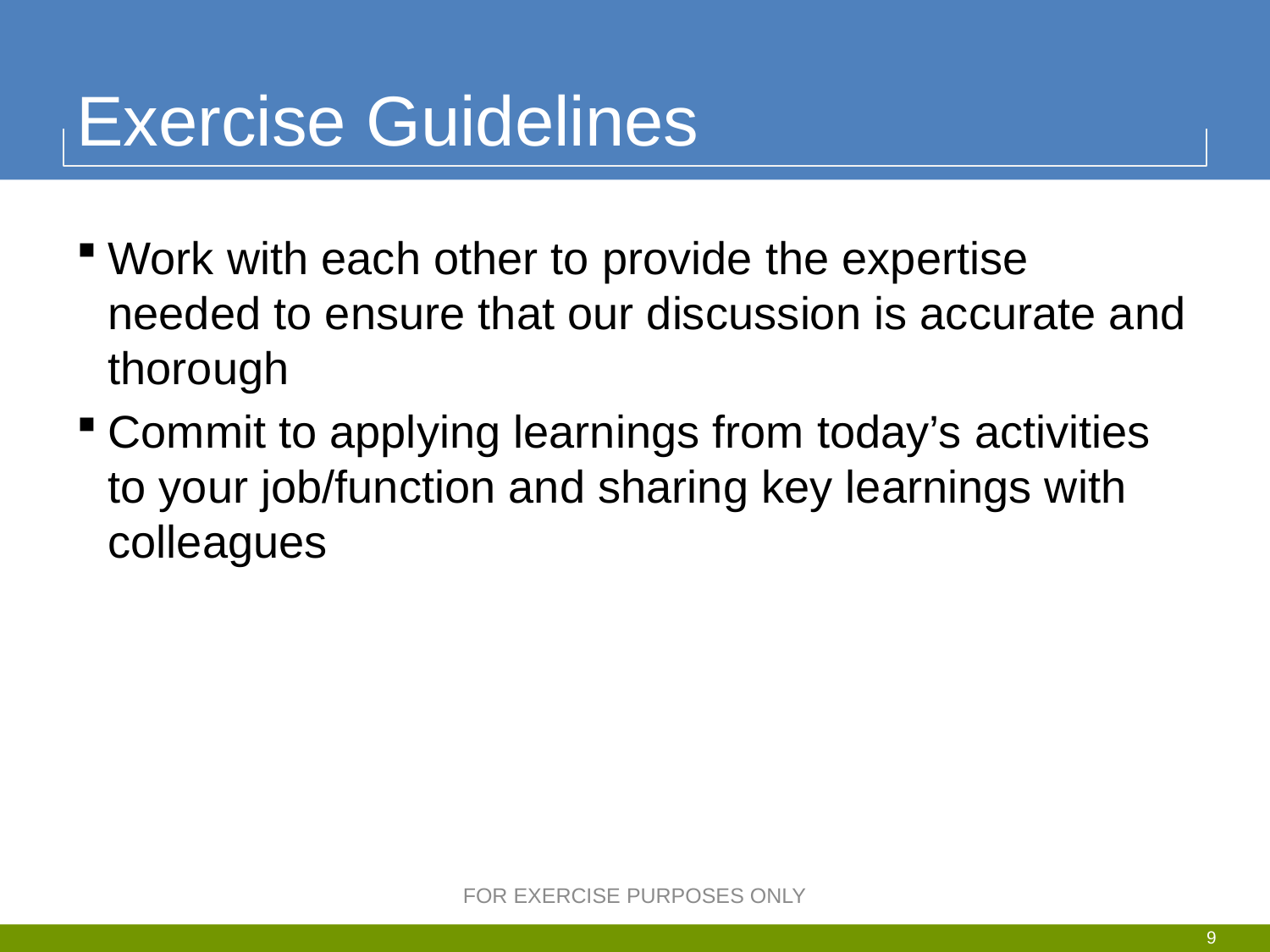

# Exercise Guidelines
Work with each other to provide the expertise needed to ensure that our discussion is accurate and thorough
Commit to applying learnings from today’s activities to your job/function and sharing key learnings with colleagues

FOR EXERCISE PURPOSES ONLY